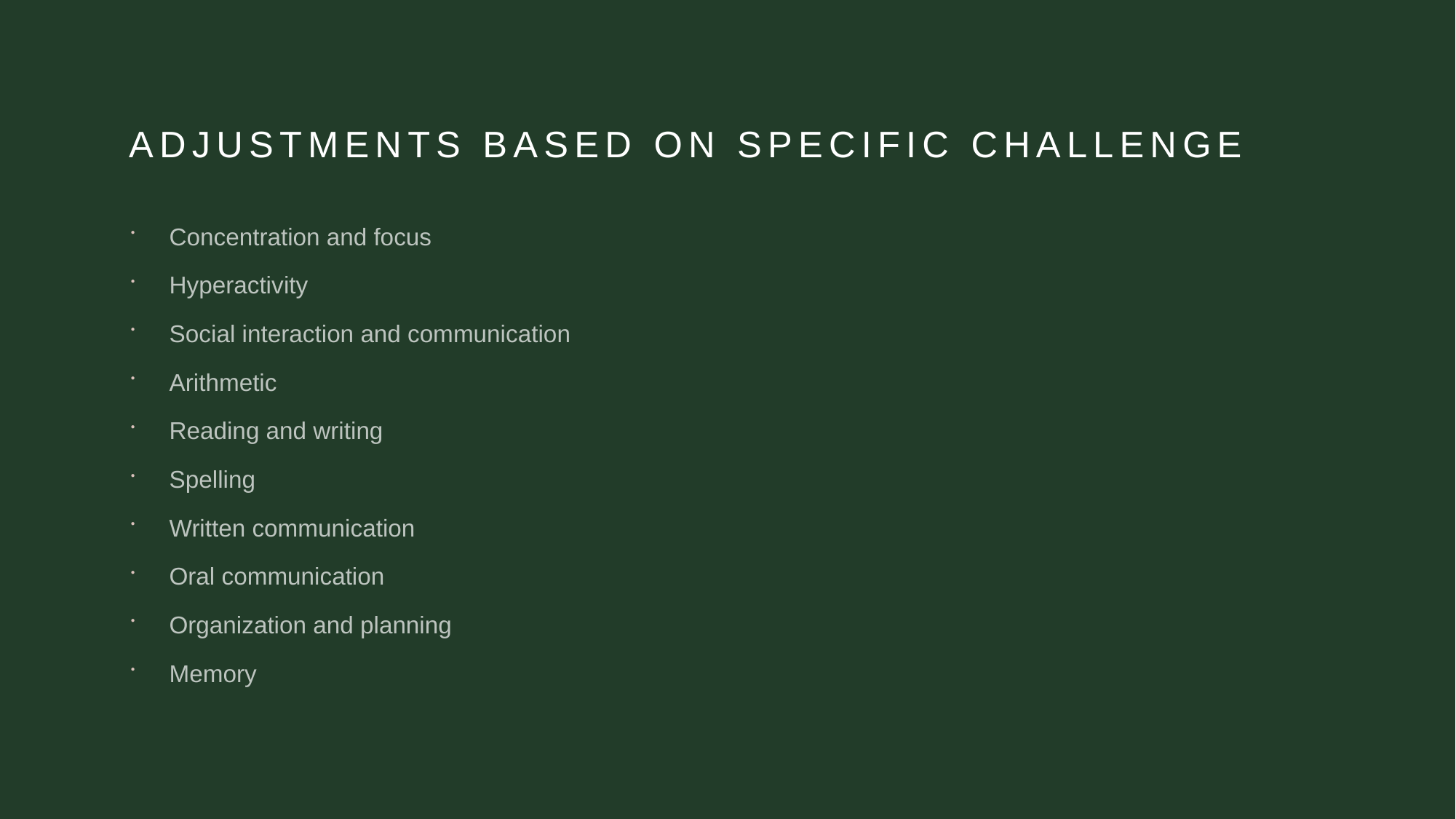

# Adjustments based on specific challenge
Concentration and focus
Hyperactivity
Social interaction and communication
Arithmetic
Reading and writing
Spelling
Written communication
Oral communication
Organization and planning
Memory